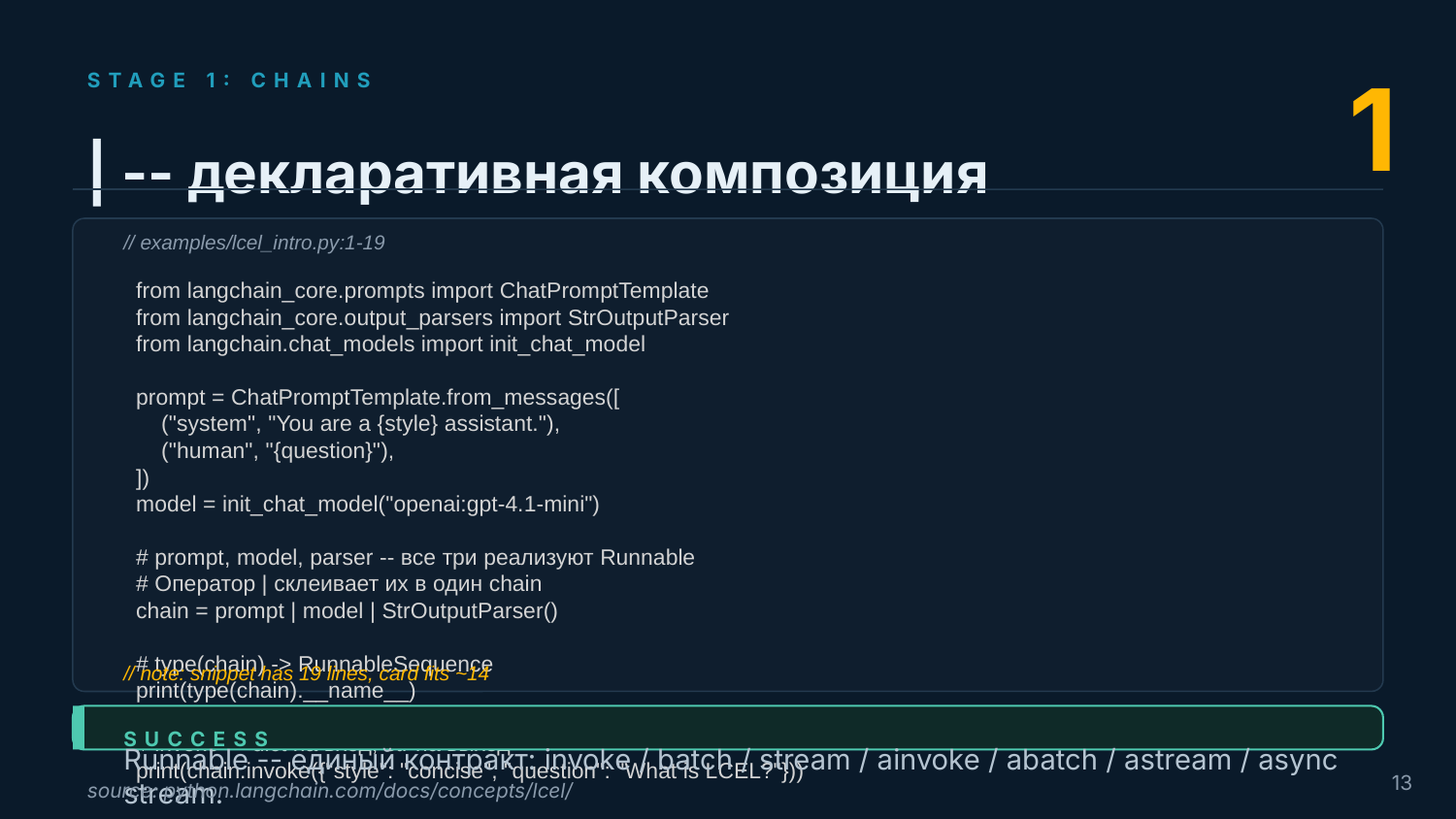

1
STAGE 1: CHAINS
| -- декларативная композиция

// examples/lcel_intro.py:1-19
  from langchain_core.prompts import ChatPromptTemplate
  from langchain_core.output_parsers import StrOutputParser
  from langchain.chat_models import init_chat_model

  prompt = ChatPromptTemplate.from_messages([
      ("system", "You are a {style} assistant."),
      ("human", "{question}"),
  ])
  model = init_chat_model("openai:gpt-4.1-mini")

  # prompt, model, parser -- все три реализуют Runnable
  # Оператор | склеивает их в один chain
  chain = prompt | model | StrOutputParser()

  # type(chain) -> RunnableSequence
  print(type(chain).__name__)

  # invoke -> dict на вход, str на выход
  print(chain.invoke({"style": "concise", "question": "What is LCEL?"}))

// note: snippet has 19 lines, card fits ~14

SUCCESS
Runnable -- единый контракт: invoke / batch / stream / ainvoke / abatch / astream / async stream.
13
source: python.langchain.com/docs/concepts/lcel/